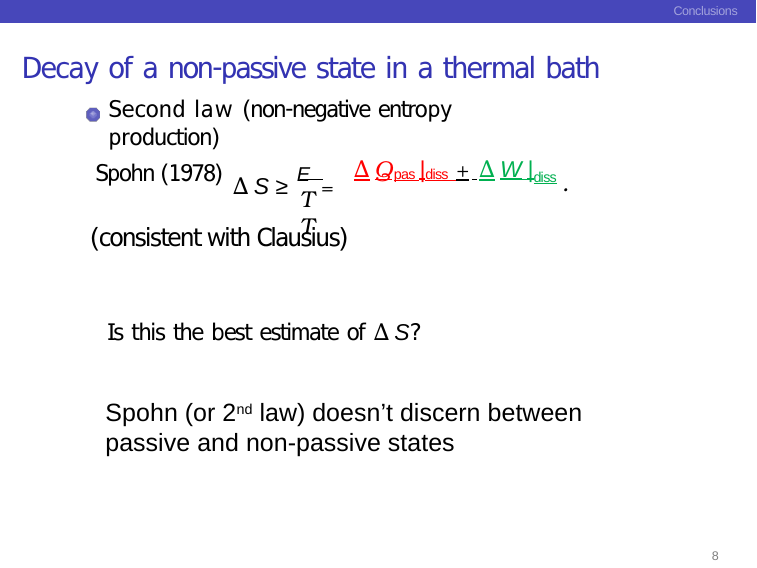

Conclusions

Decay of a non-passive state in a thermal bath
Second law (non-negative entropy production)

Spohn (1978)
    	∆Qpas |diss  + ∆W |diss
∆S ≥ E  =
.
T	T
(consistent with Clausius)
Is this the best estimate of ∆S?
Spohn (or 2nd law) doesn’t discern between passive and non-passive states
8